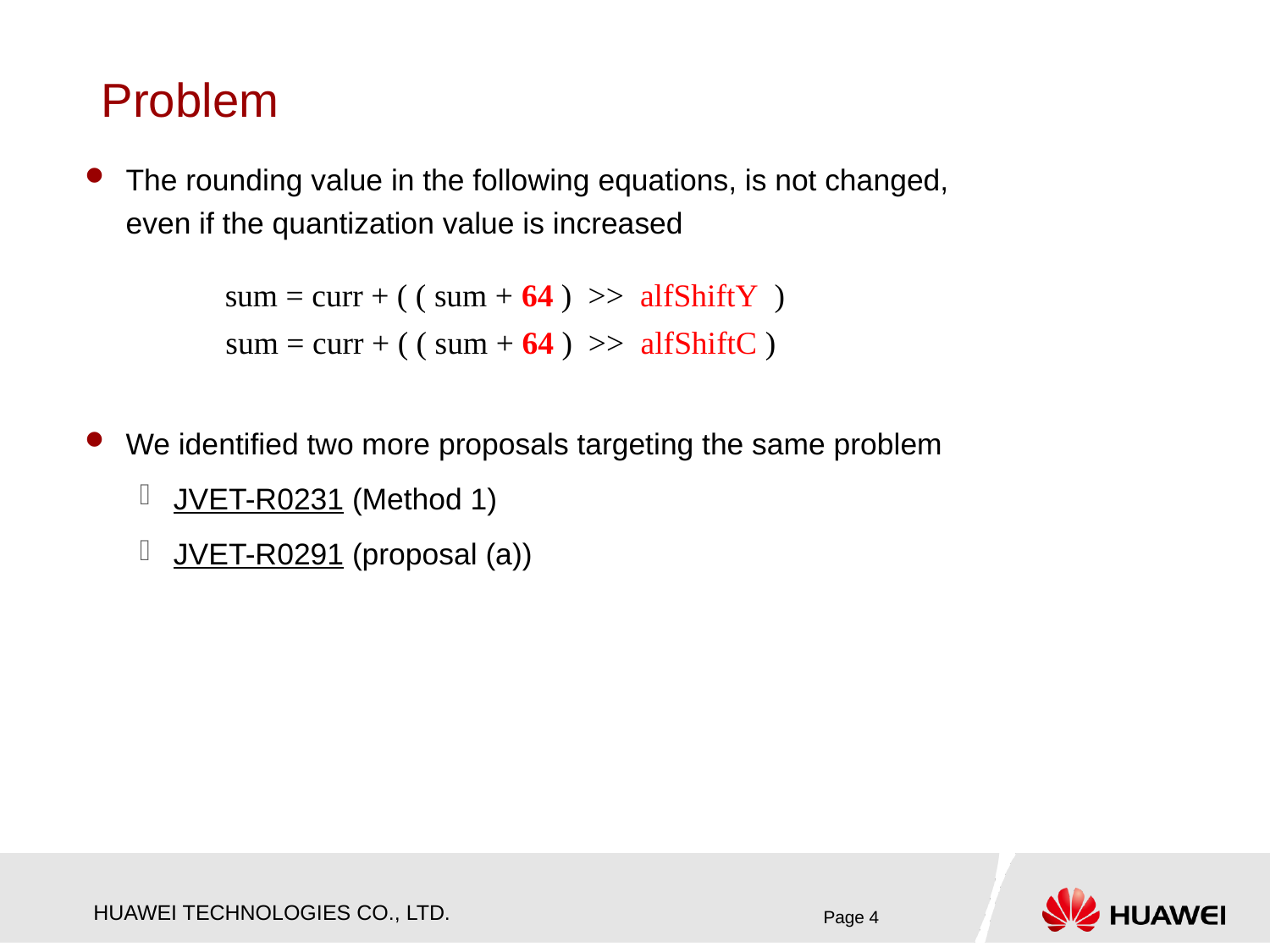

# Problem
The rounding value in the following equations, is not changed, even if the quantization value is increased

We identified two more proposals targeting the same problem
JVET-R0231 (Method 1)
JVET-R0291 (proposal (a))
sum = curr + ( ( sum + 64 )  >>  alfShiftY  )
sum = curr + ( ( sum + 64 )  >>  alfShiftC )

Page 4